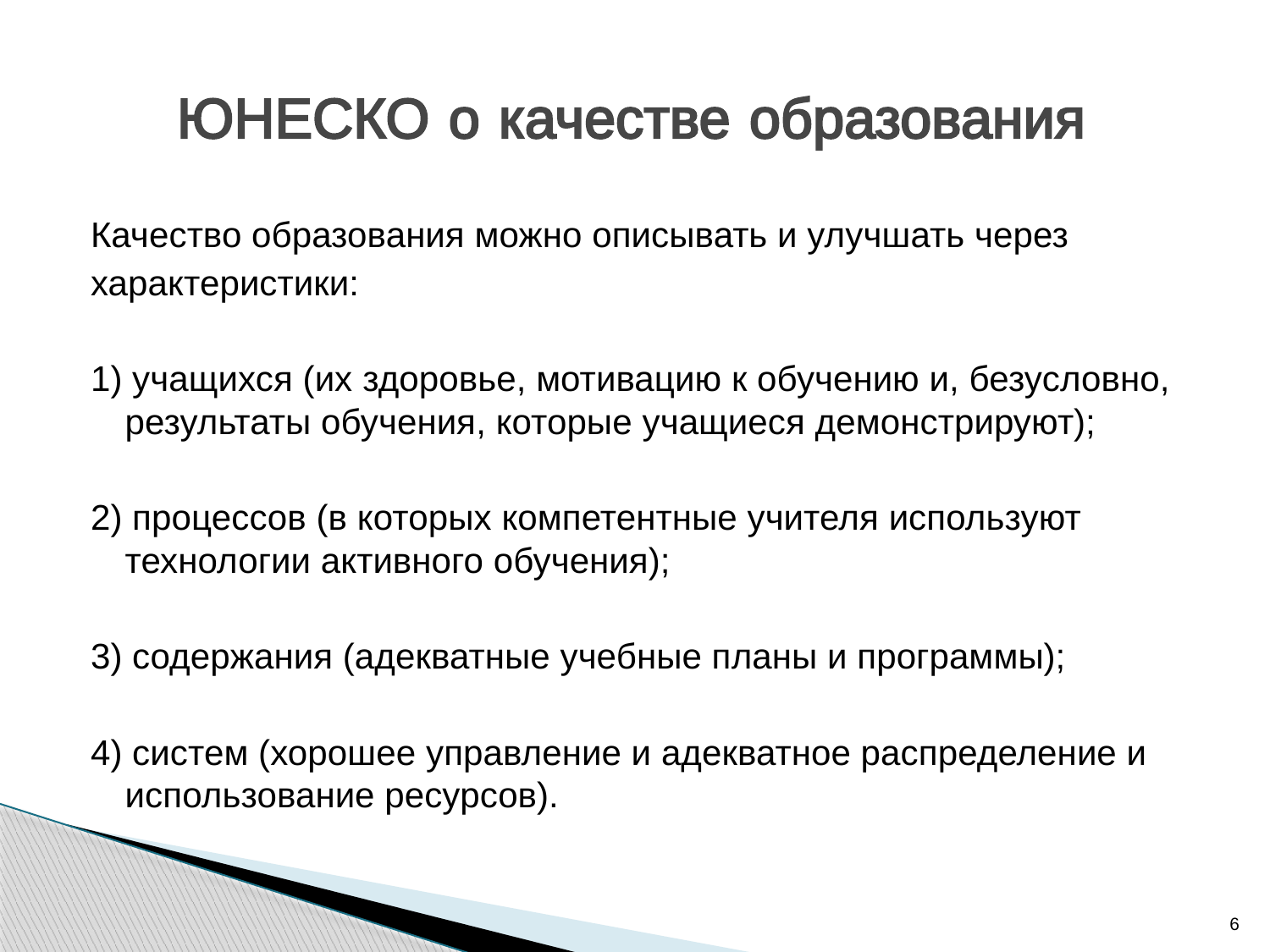

# ЮНЕСКО о качестве образования
Качество образования можно описывать и улучшать через
характеристики:

1) учащихся (их здоровье, мотивацию к обучению и, безусловно, результаты обучения, которые учащиеся демонстрируют);

2) процессов (в которых компетентные учителя используют технологии активного обучения);

3) содержания (адекватные учебные планы и программы);

4) систем (хорошее управление и адекватное распределение и использование ресурсов).
6